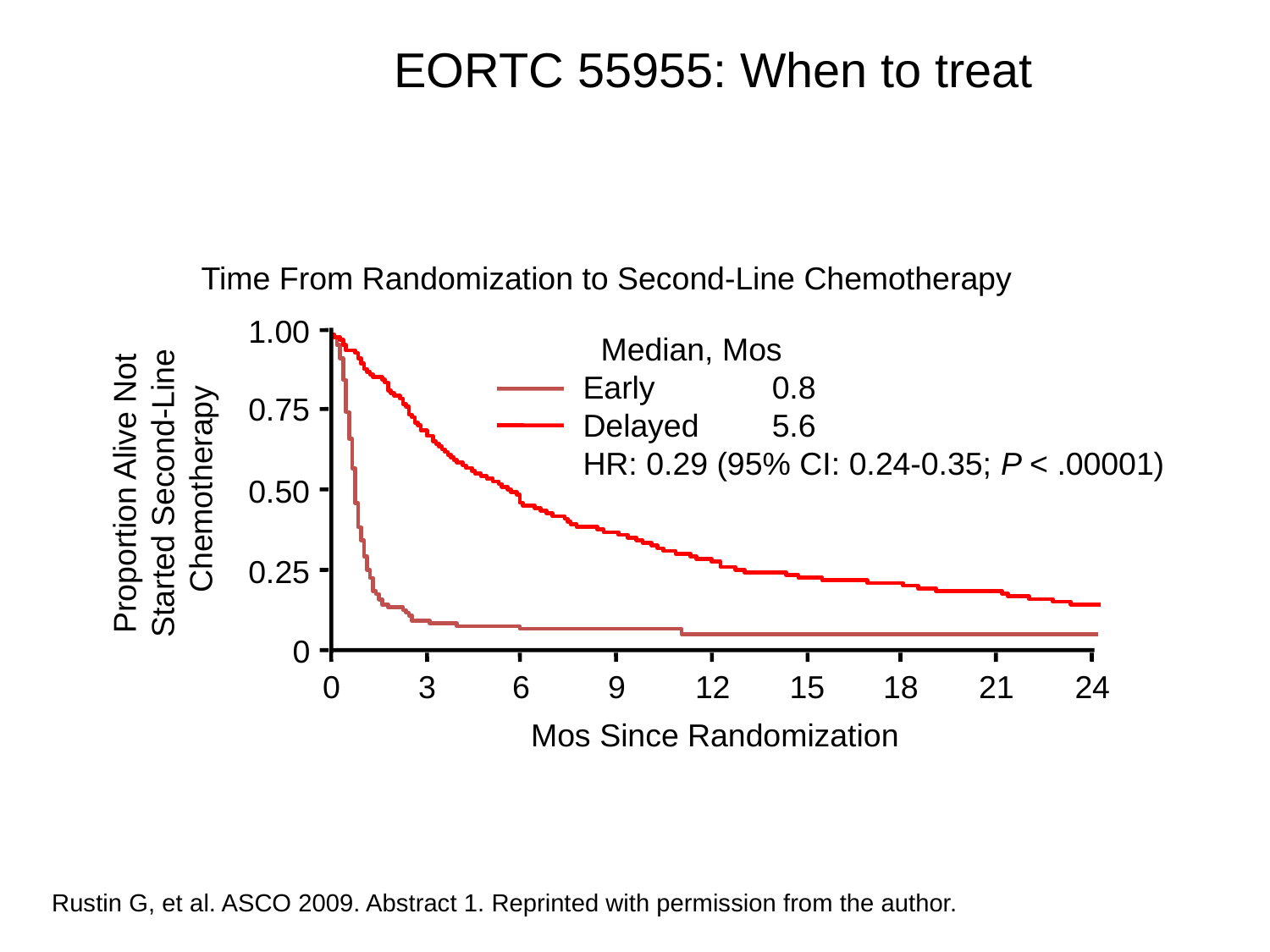

# EORTC 55955: When to treat

Time From Randomization to Second-Line Chemotherapy
1.00
  Median, Mos
Early 	       0.8
Delayed	       5.6
HR: 0.29 (95% CI: 0.24-0.35; P < .00001)

0.75

Proportion Alive Not
Started Second-Line
Chemotherapy
0.50

0.25

0

0
3
6
9
12
15
18
21
24
Mos Since Randomization
Rustin G, et al. ASCO 2009. Abstract 1. Reprinted with permission from the author.